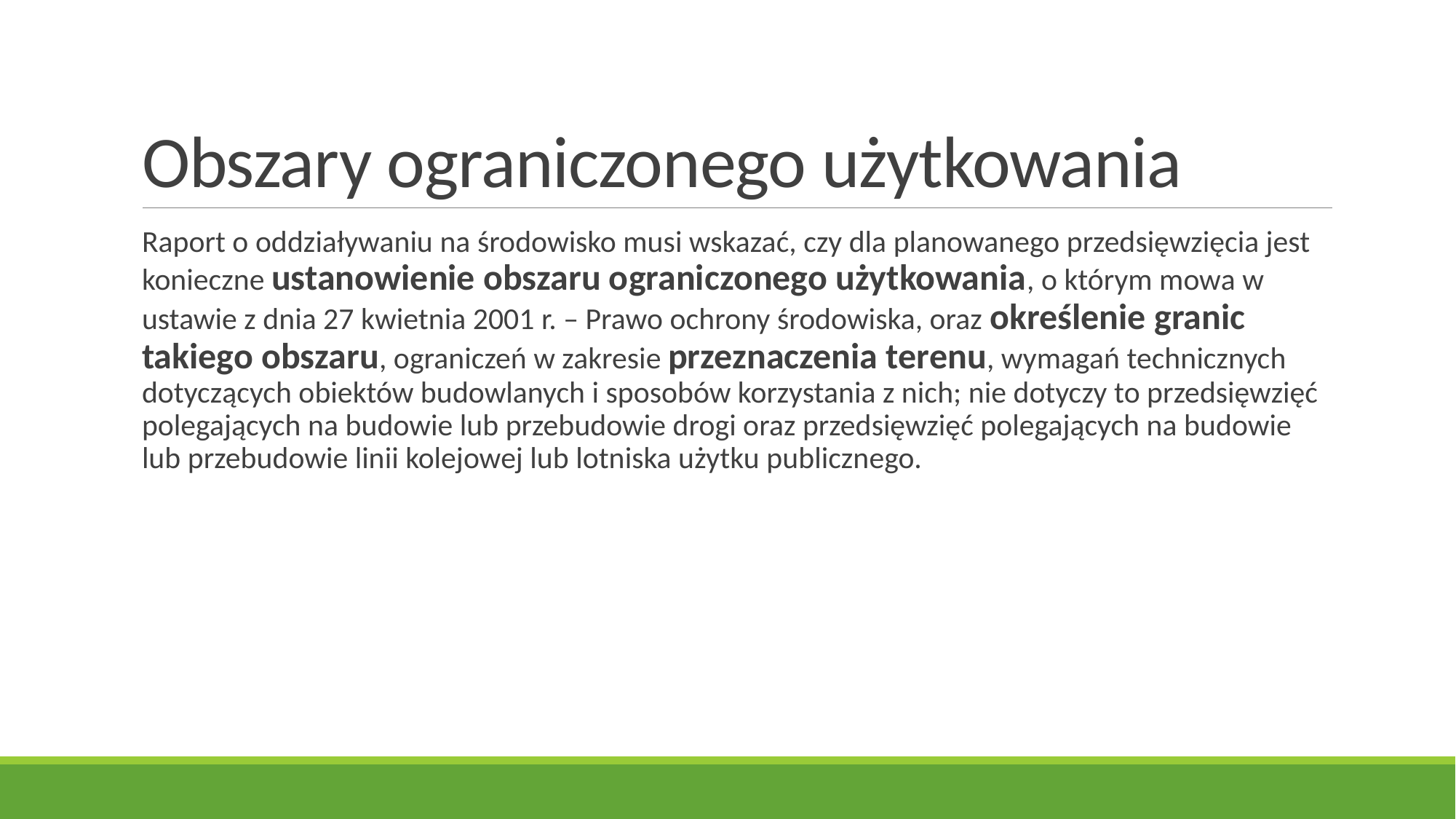

# Obszary ograniczonego użytkowania
Raport o oddziaływaniu na środowisko musi wskazać, czy dla planowanego przedsięwzięcia jest konieczne ustanowienie obszaru ograniczonego użytkowania, o którym mowa w ustawie z dnia 27 kwietnia 2001 r. – Prawo ochrony środowiska, oraz określenie granic takiego obszaru, ograniczeń w zakresie przeznaczenia terenu, wymagań technicznych dotyczących obiektów budowlanych i sposobów korzystania z nich; nie dotyczy to przedsięwzięć polegających na budowie lub przebudowie drogi oraz przedsięwzięć polegających na budowie lub przebudowie linii kolejowej lub lotniska użytku publicznego.